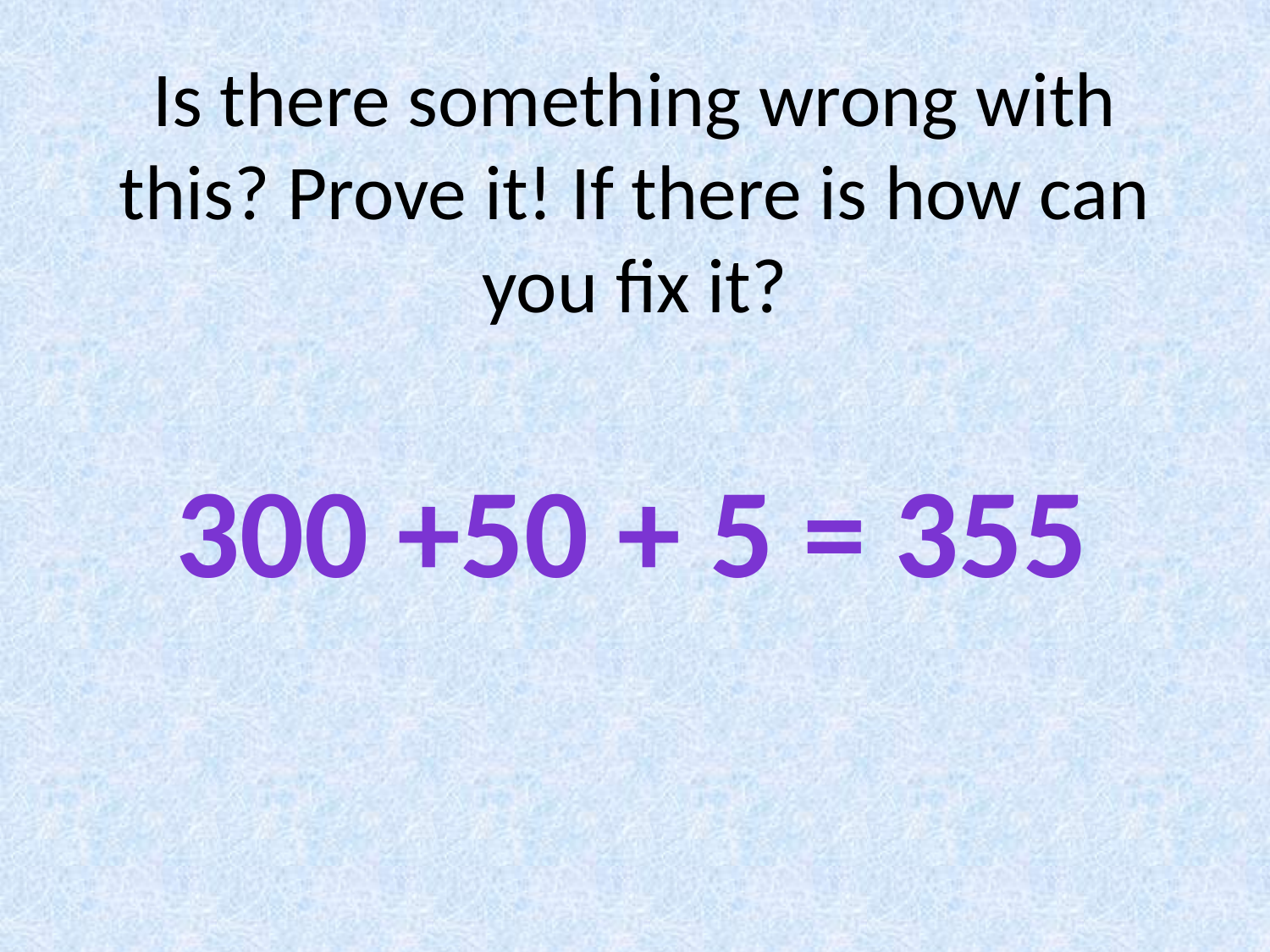

# Is there something wrong with this? Prove it! If there is how can you fix it?
300 +50 + 5 = 355